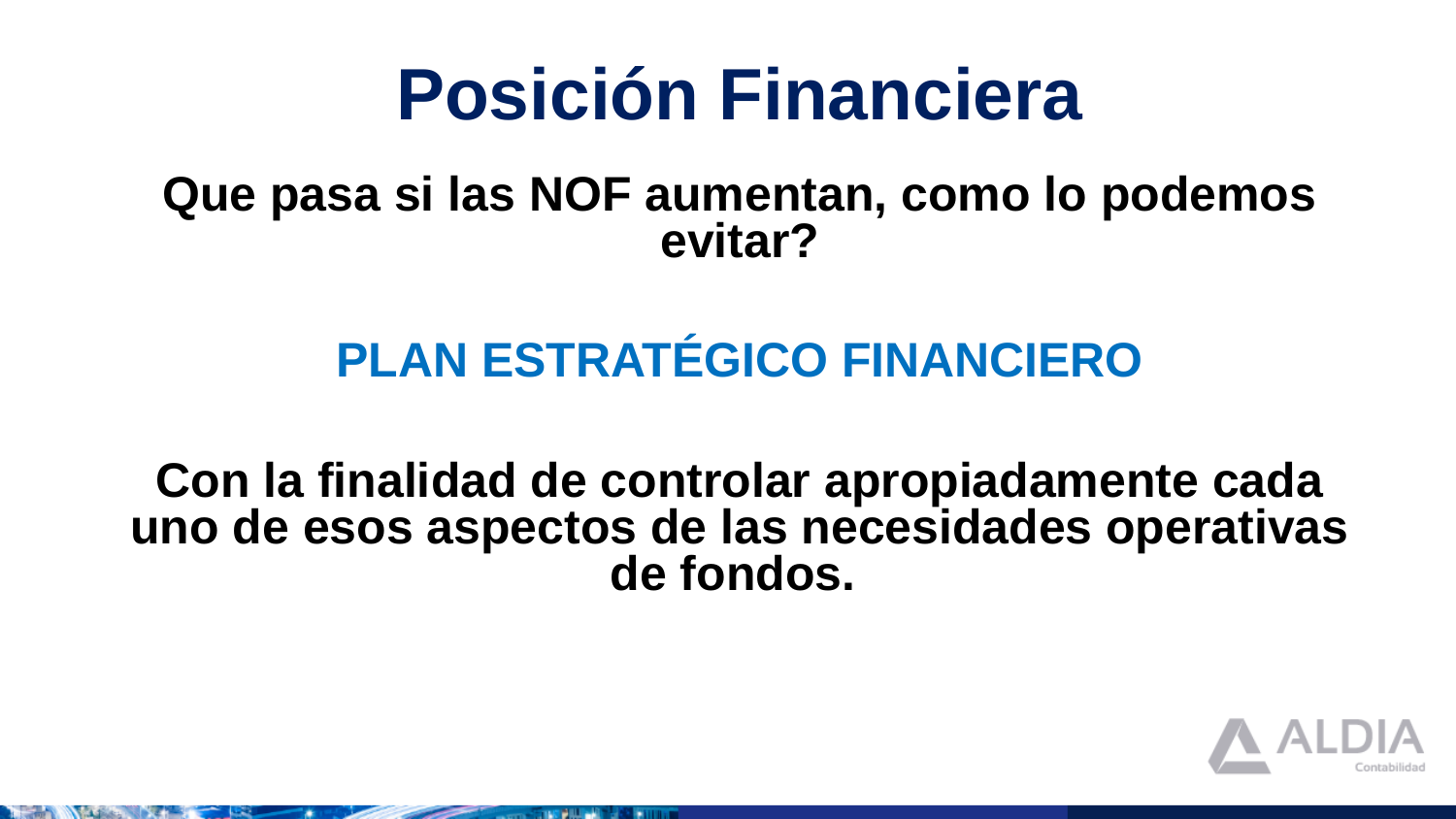

# Posición Financiera
Que pasa si las NOF aumentan, como lo podemos evitar?

PLAN ESTRATÉGICO FINANCIERO

Con la finalidad de controlar apropiadamente cada uno de esos aspectos de las necesidades operativas de fondos.